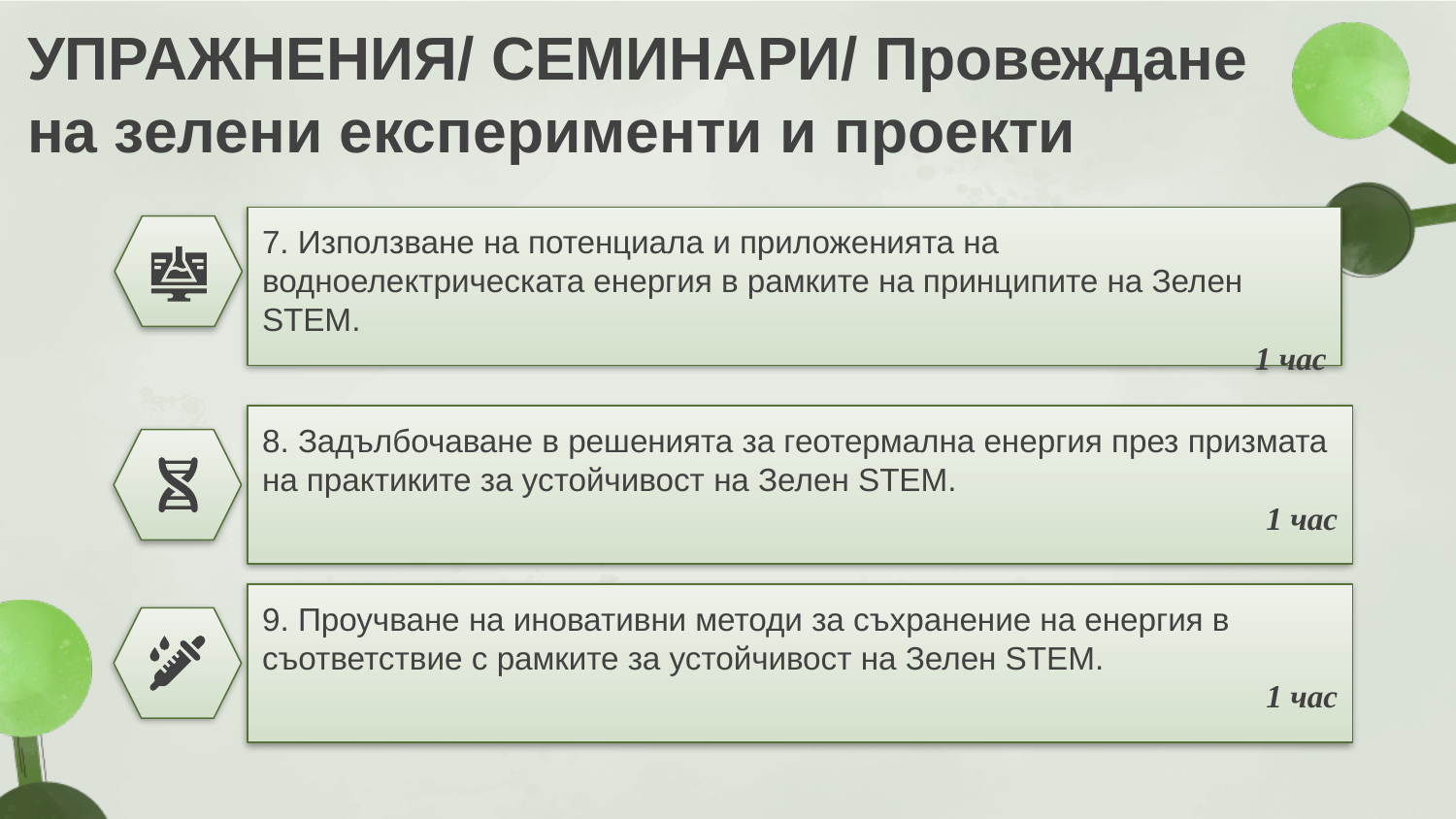

# УПРАЖНЕНИЯ/ СЕМИНАРИ/ Провеждане на зелени експерименти и проекти
7. Използване на потенциала и приложенията на водноелектрическата енергия в рамките на принципите на Зелен STEM.
1 час

8. Задълбочаване в решенията за геотермална енергия през призмата на практиките за устойчивост на Зелен STEM.
1 час

9. Проучване на иновативни методи за съхранение на енергия в съответствие с рамките за устойчивост на Зелен STEM.
1 час